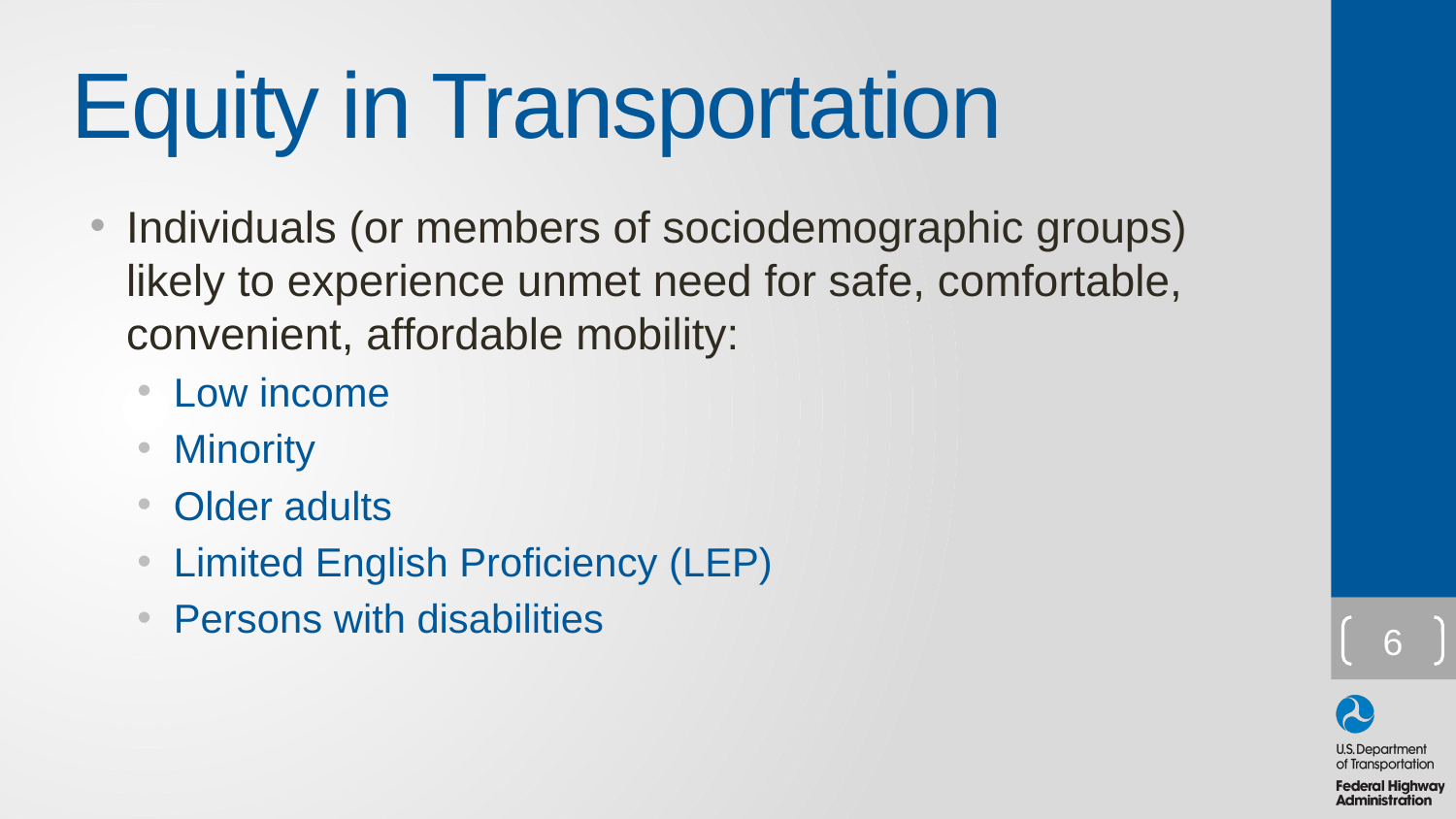

# Equity in Transportation
Individuals (or members of sociodemographic groups) likely to experience unmet need for safe, comfortable, convenient, affordable mobility:
Low income
Minority
Older adults
Limited English Proficiency (LEP)
Persons with disabilities

6